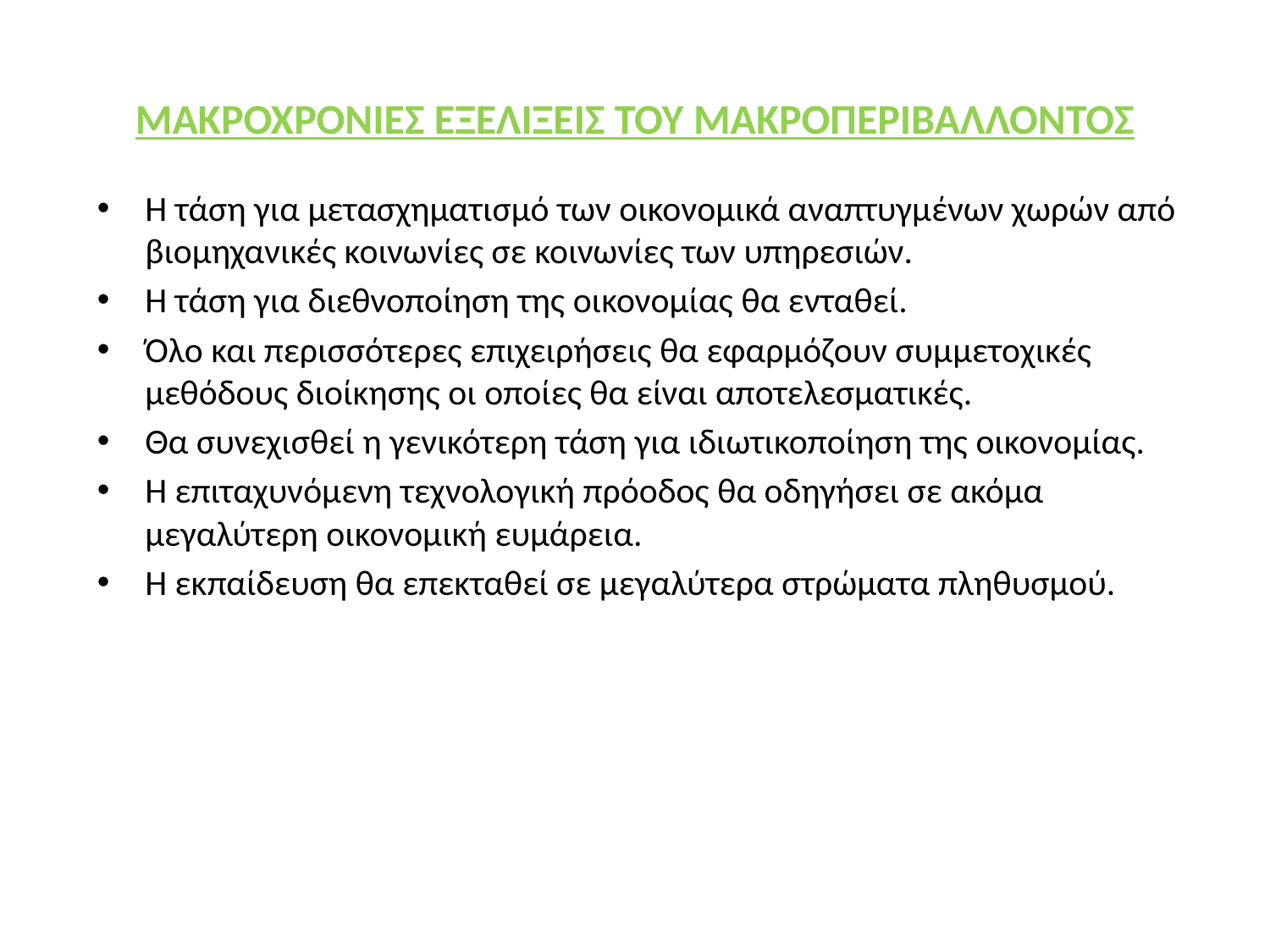

# ΜΑΚΡΟΧΡΟΝΙΕΣ ΕΞΕΛΙΞΕΙΣ ΤΟΥ ΜΑΚΡΟΠΕΡΙΒΑΛΛΟΝΤΟΣ
Η τάση για μετασχηματισμό των οικονομικά αναπτυγμένων χωρών από βιομηχανικές κοινωνίες σε κοινωνίες των υπηρεσιών.
Η τάση για διεθνοποίηση της οικονομίας θα ενταθεί.
Όλο και περισσότερες επιχειρήσεις θα εφαρμόζουν συμμετοχικές μεθόδους διοίκησης οι οποίες θα είναι αποτελεσματικές.
Θα συνεχισθεί η γενικότερη τάση για ιδιωτικοποίηση της οικονομίας.
Η επιταχυνόμενη τεχνολογική πρόοδος θα οδηγήσει σε ακόμα μεγαλύτερη οικονομική ευμάρεια.
Η εκπαίδευση θα επεκταθεί σε μεγαλύτερα στρώματα πληθυσμού.